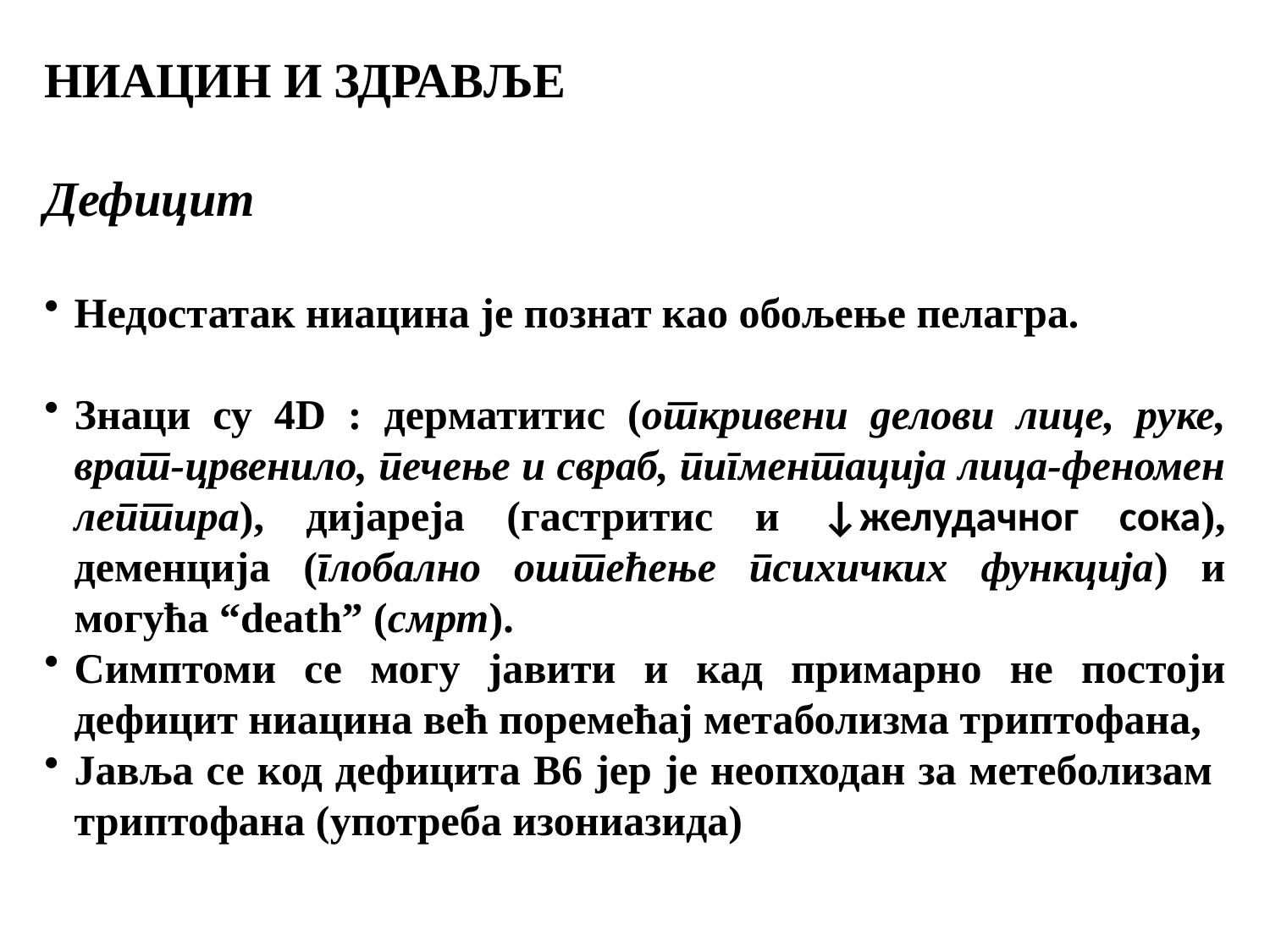

НИАЦИН И ЗДРАВЉЕ

Дефицит

Недостатак ниацина је познат као обољење пелагра.

Знаци су 4D : дерматитис (откривени делови лице, руке, врат-црвенило, печење и свраб, пигментација лица-феномен лептира), дијареја (гастритис и ↓желудачног сока), деменција (глобално оштећење психичких функција) и могућа “death” (смрт).
Симптоми се могу јавити и кад примарно не постоји дефицит ниацина већ поремећај метаболизма триптофана,
Јавља се код дефицита В6 јер је неопходан за метеболизам  триптофана (употреба изониазида)